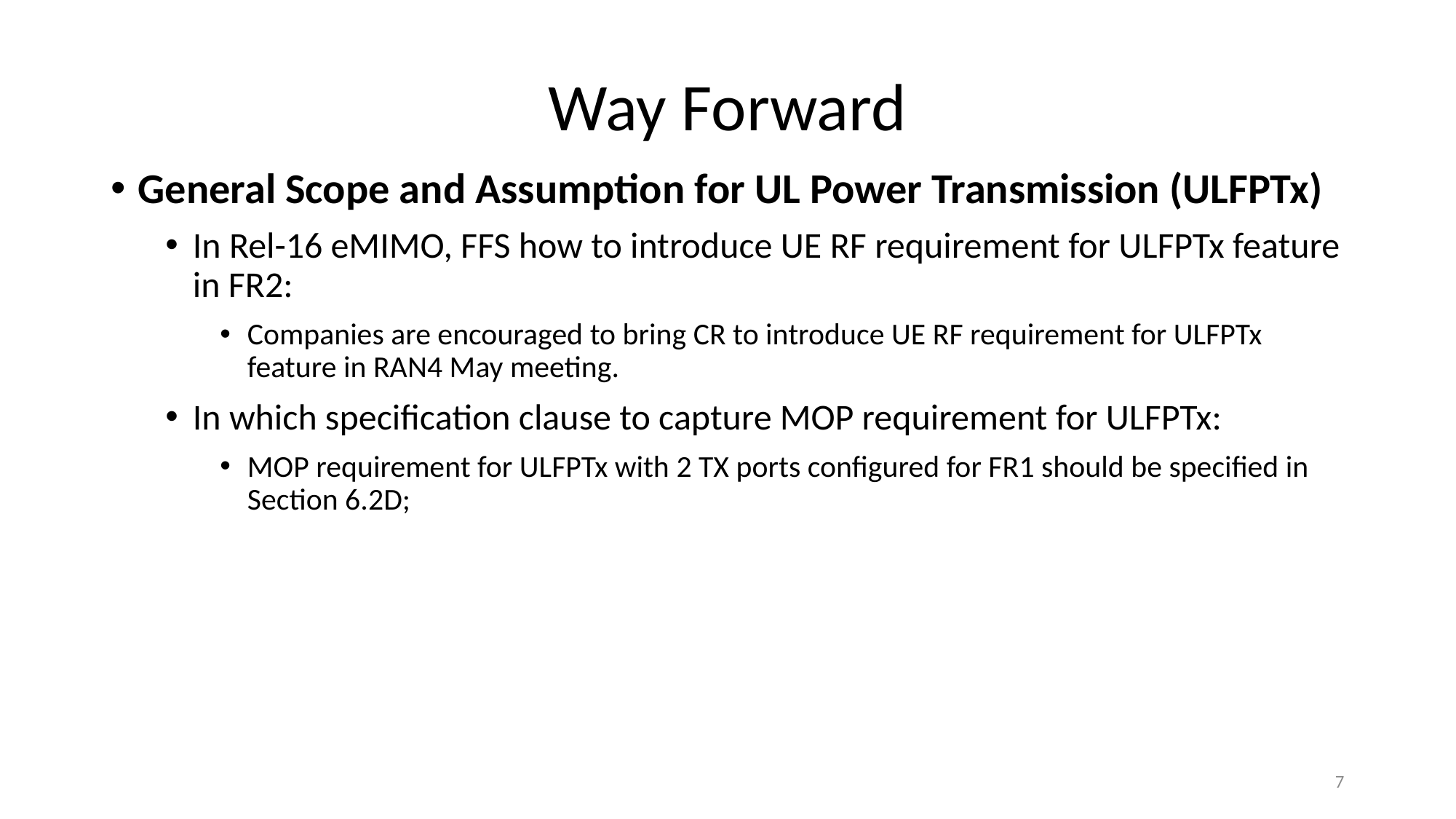

# Way Forward
General Scope and Assumption for UL Power Transmission (ULFPTx)
In Rel-16 eMIMO, FFS how to introduce UE RF requirement for ULFPTx feature in FR2:
Companies are encouraged to bring CR to introduce UE RF requirement for ULFPTx feature in RAN4 May meeting.
In which specification clause to capture MOP requirement for ULFPTx:
MOP requirement for ULFPTx with 2 TX ports configured for FR1 should be specified in Section 6.2D;

7